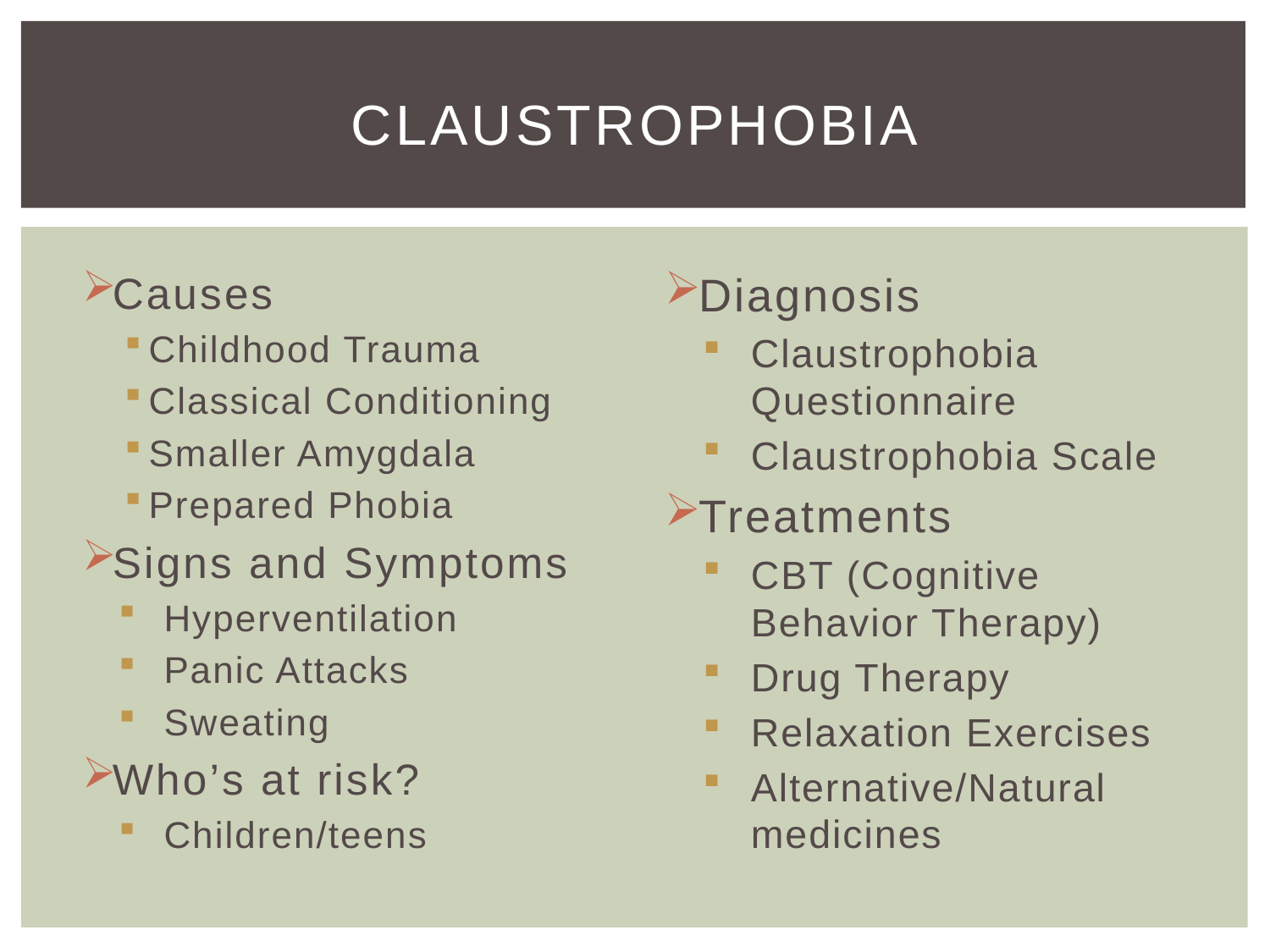

# Claustrophobia
Causes
Childhood Trauma
Classical Conditioning
Smaller Amygdala
Prepared Phobia
Signs and Symptoms
Hyperventilation
Panic Attacks
Sweating
Who’s at risk?
Children/teens
Diagnosis
Claustrophobia Questionnaire
Claustrophobia Scale
Treatments
CBT (Cognitive Behavior Therapy)
Drug Therapy
Relaxation Exercises
Alternative/Natural medicines